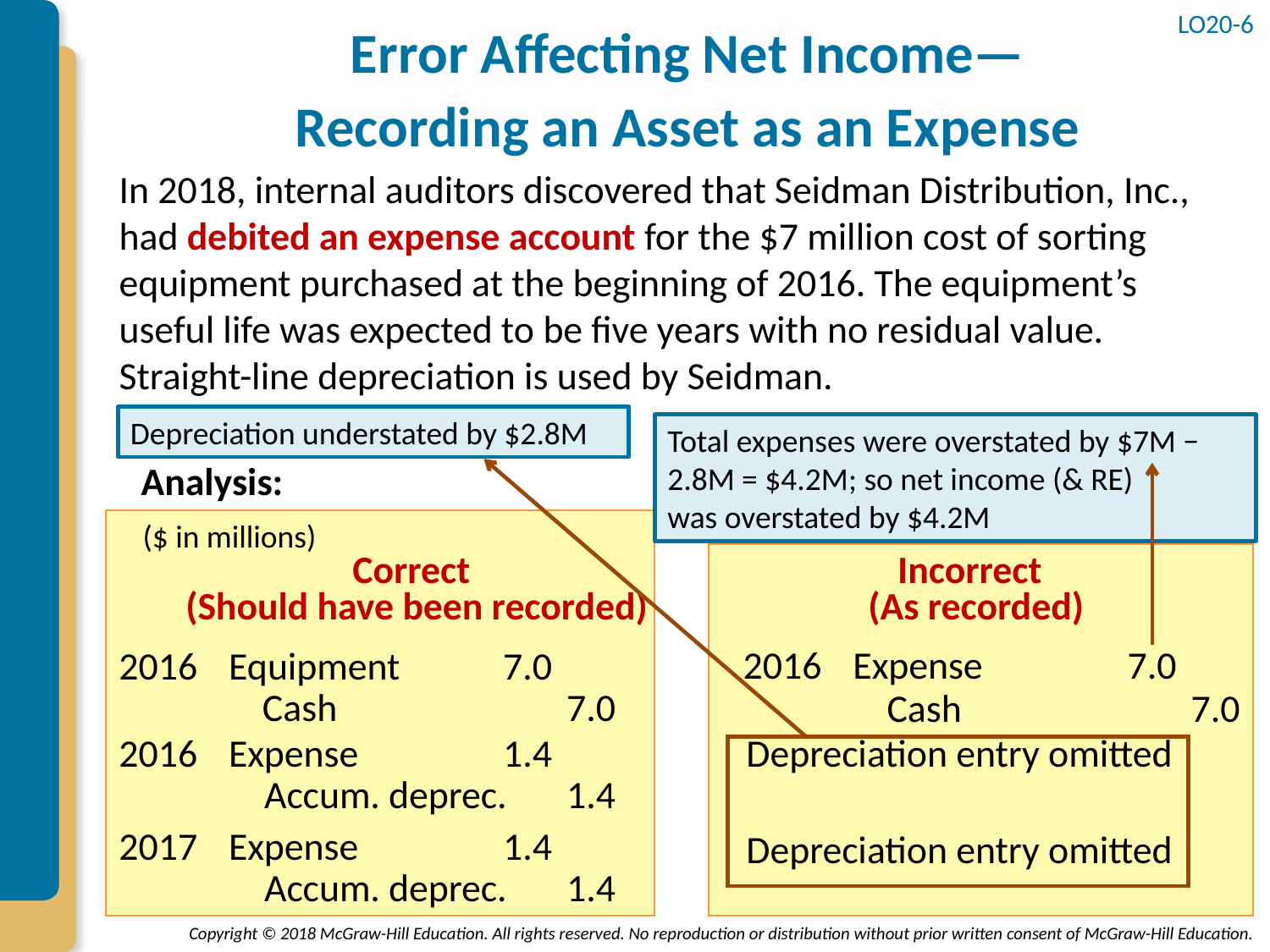

# Error Affecting Net Income— Recording an Asset as an Expense
LO20-6
In 2018, internal auditors discovered that Seidman Distribution, Inc., had debited an expense account for the $7 million cost of sorting equipment purchased at the beginning of 2016. The equipment’s useful life was expected to be five years with no residual value. Straight-line depreciation is used by Seidman.

Depreciation understated by $2.8M
Total expenses were overstated by $7M − 2.8M = $4.2M; so net income (& RE)
was overstated by $4.2M
Analysis:

($ in millions)
Correct
Incorrect

(Should have been recorded)
(As recorded)
2016
Expense
7.0
2016
Equipment
7.0
Cash
7.0
Cash
7.0
Depreciation entry omitted
2016
Expense
1.4

Accum. deprec.
1.4
2017
Expense
1.4
Depreciation entry omitted
Accum. deprec.
1.4